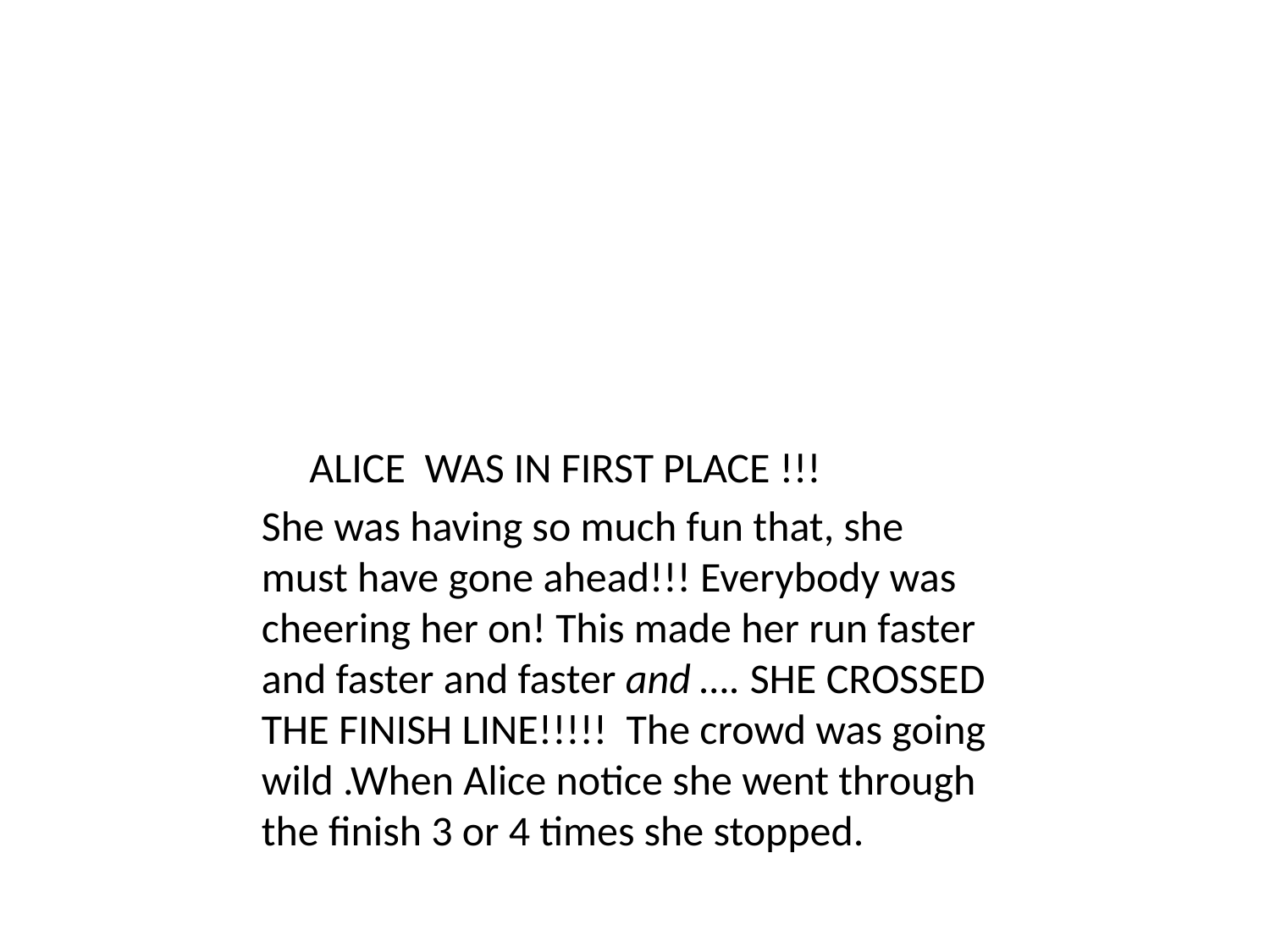

ALICE  WAS IN FIRST PLACE !!!
She was having so much fun that, she must have gone ahead!!! Everybody was cheering her on! This made her run faster and faster and faster and …. SHE CROSSED THE FINISH LINE!!!!!  The crowd was going wild .When Alice notice she went through the finish 3 or 4 times she stopped.